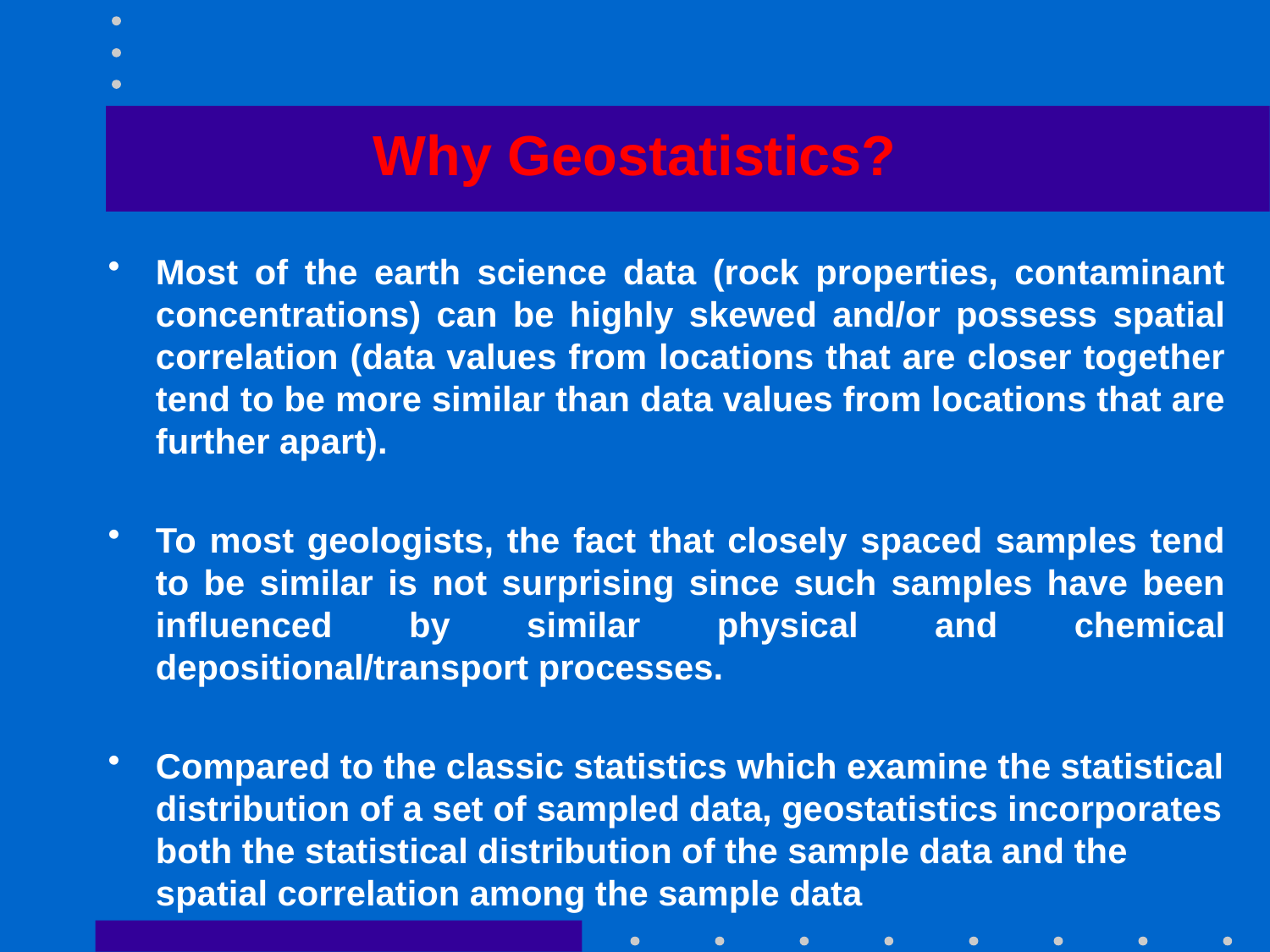

# Why Geostatistics?
Most of the earth science data (rock properties, contaminant concentrations) can be highly skewed and/or possess spatial correlation (data values from locations that are closer together tend to be more similar than data values from locations that are further apart).

To most geologists, the fact that closely spaced samples tend to be similar is not surprising since such samples have been influenced by similar physical and chemical depositional/transport processes.

Compared to the classic statistics which examine the statistical distribution of a set of sampled data, geostatistics incorporates both the statistical distribution of the sample data and the spatial correlation among the sample data